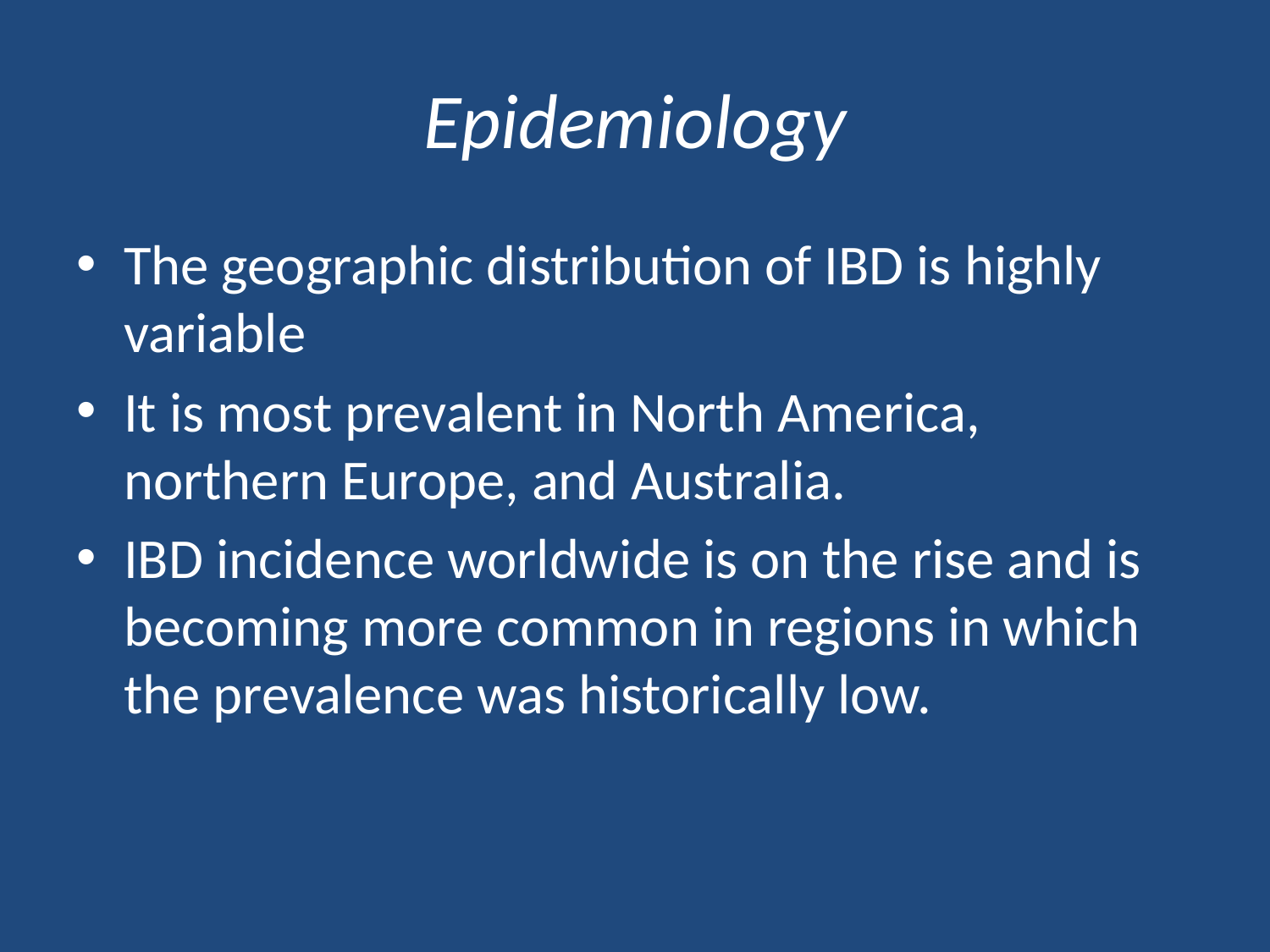

# Epidemiology
The geographic distribution of IBD is highly variable
It is most prevalent in North America, northern Europe, and Australia.
IBD incidence worldwide is on the rise and is becoming more common in regions in which the prevalence was historically low.